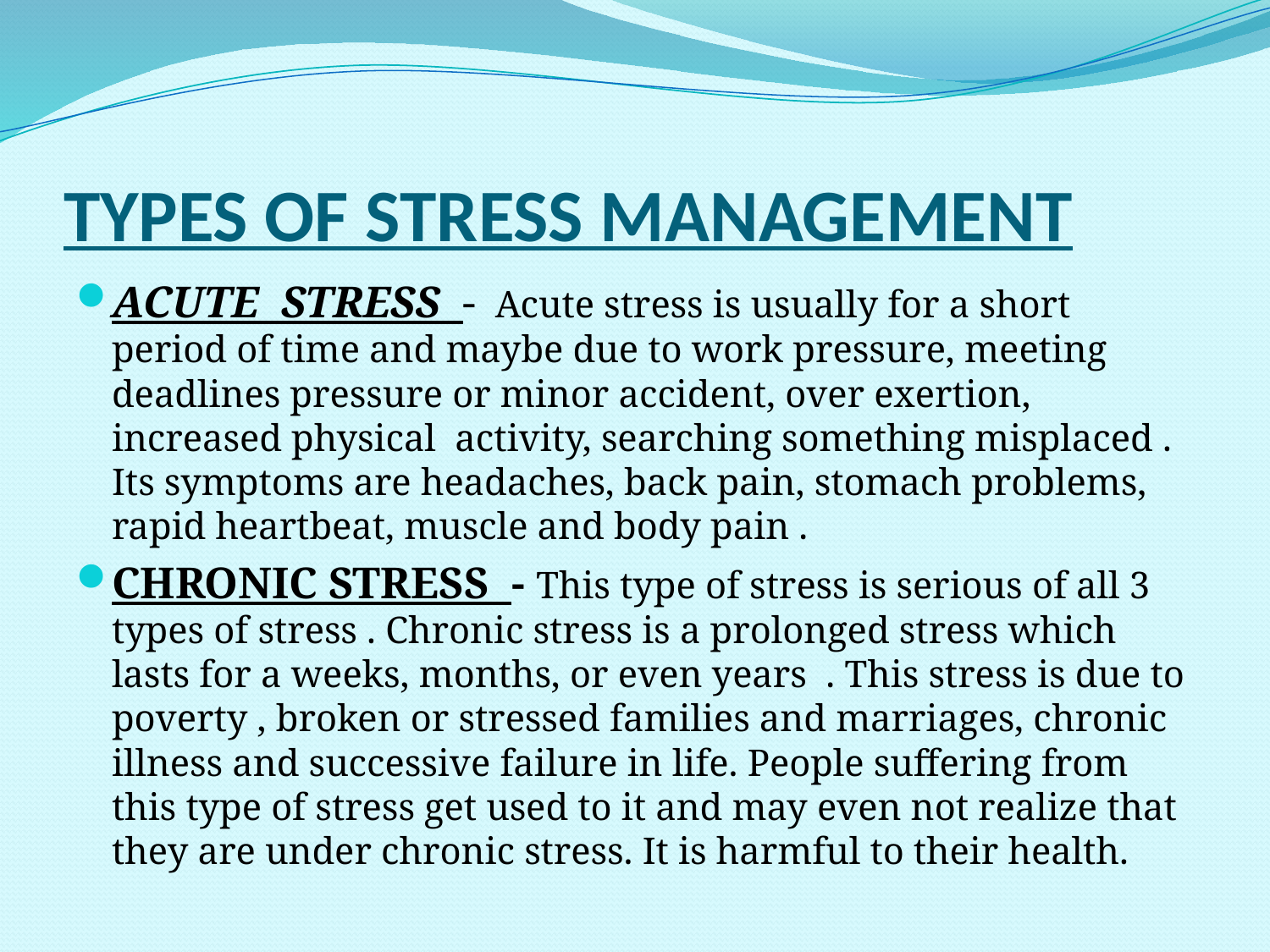

# TYPES OF STRESS MANAGEMENT
ACUTE  STRESS  -  Acute stress is usually for a short period of time and maybe due to work pressure, meeting deadlines pressure or minor accident, over exertion, increased physical  activity, searching something misplaced . Its symptoms are headaches, back pain, stomach problems, rapid heartbeat, muscle and body pain .
CHRONIC STRESS  - This type of stress is serious of all 3 types of stress . Chronic stress is a prolonged stress which lasts for a weeks, months, or even years  . This stress is due to poverty , broken or stressed families and marriages, chronic illness and successive failure in life. People suffering from this type of stress get used to it and may even not realize that they are under chronic stress. It is harmful to their health.